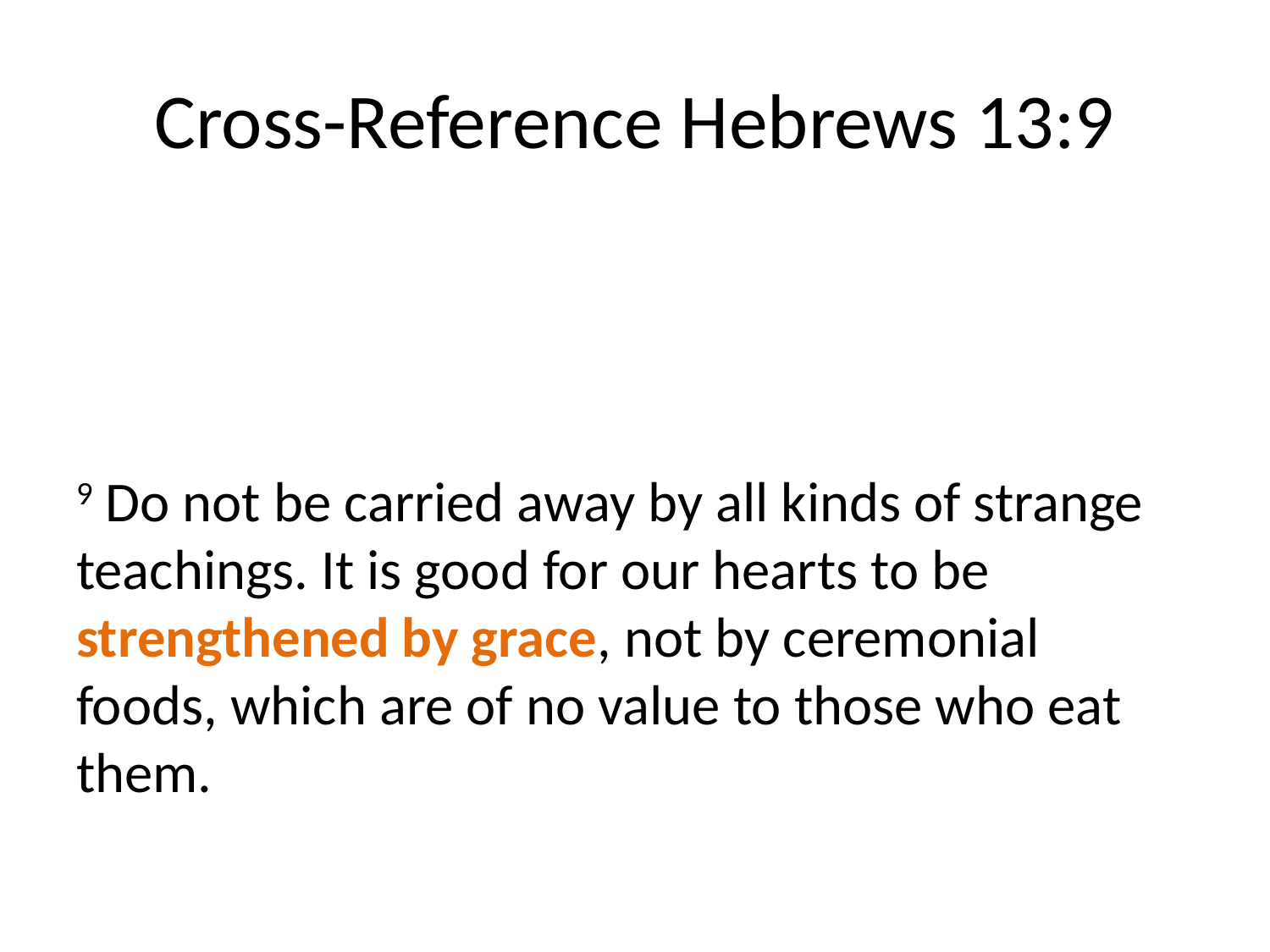

# Cross-Reference Hebrews 13:9

9 Do not be carried away by all kinds of strange teachings. It is good for our hearts to be strengthened by grace, not by ceremonial foods, which are of no value to those who eat them.